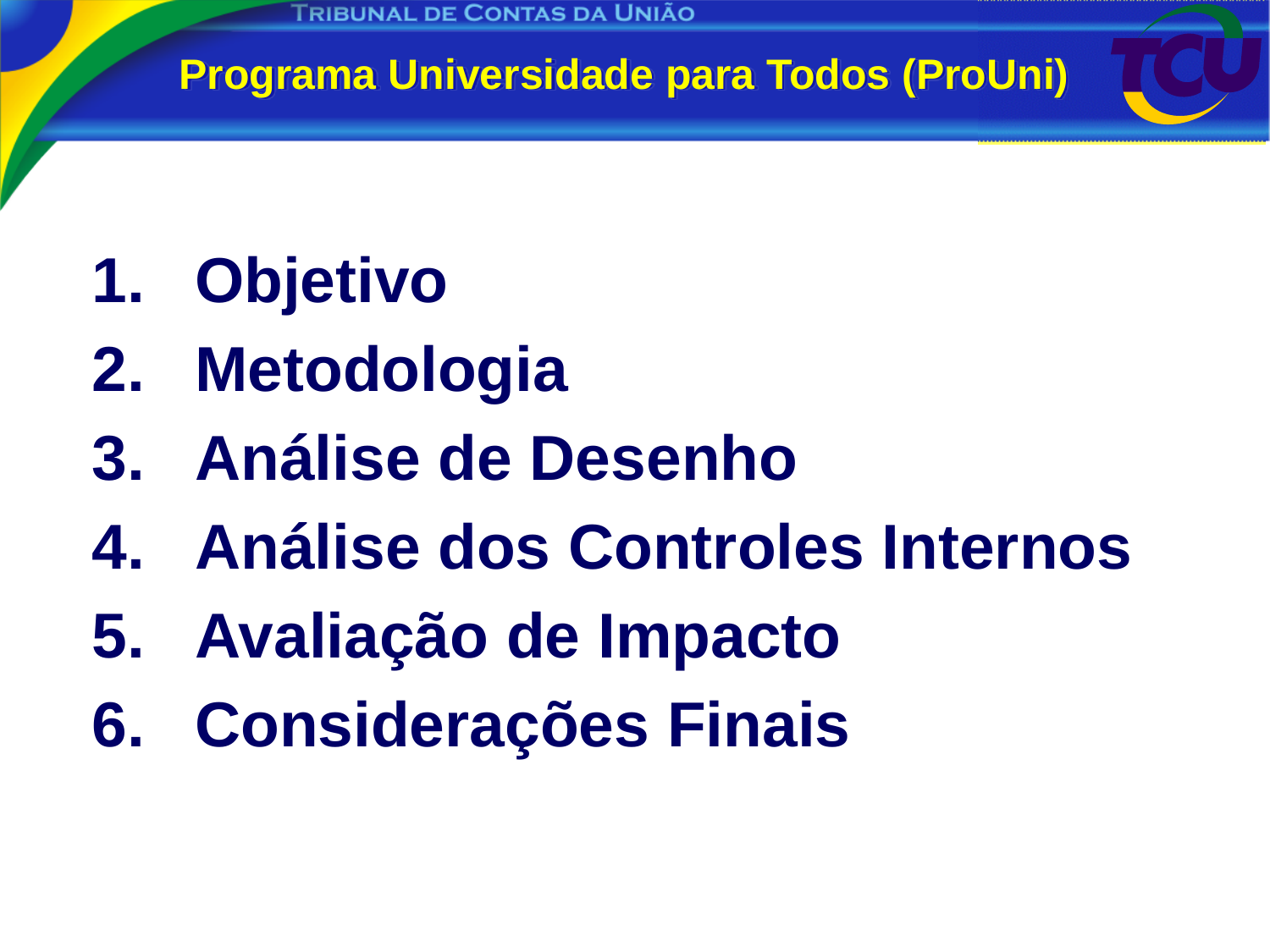

Programa Universidade para Todos (ProUni)
Objetivo
Metodologia
Análise de Desenho
Análise dos Controles Internos
Avaliação de Impacto
Considerações Finais